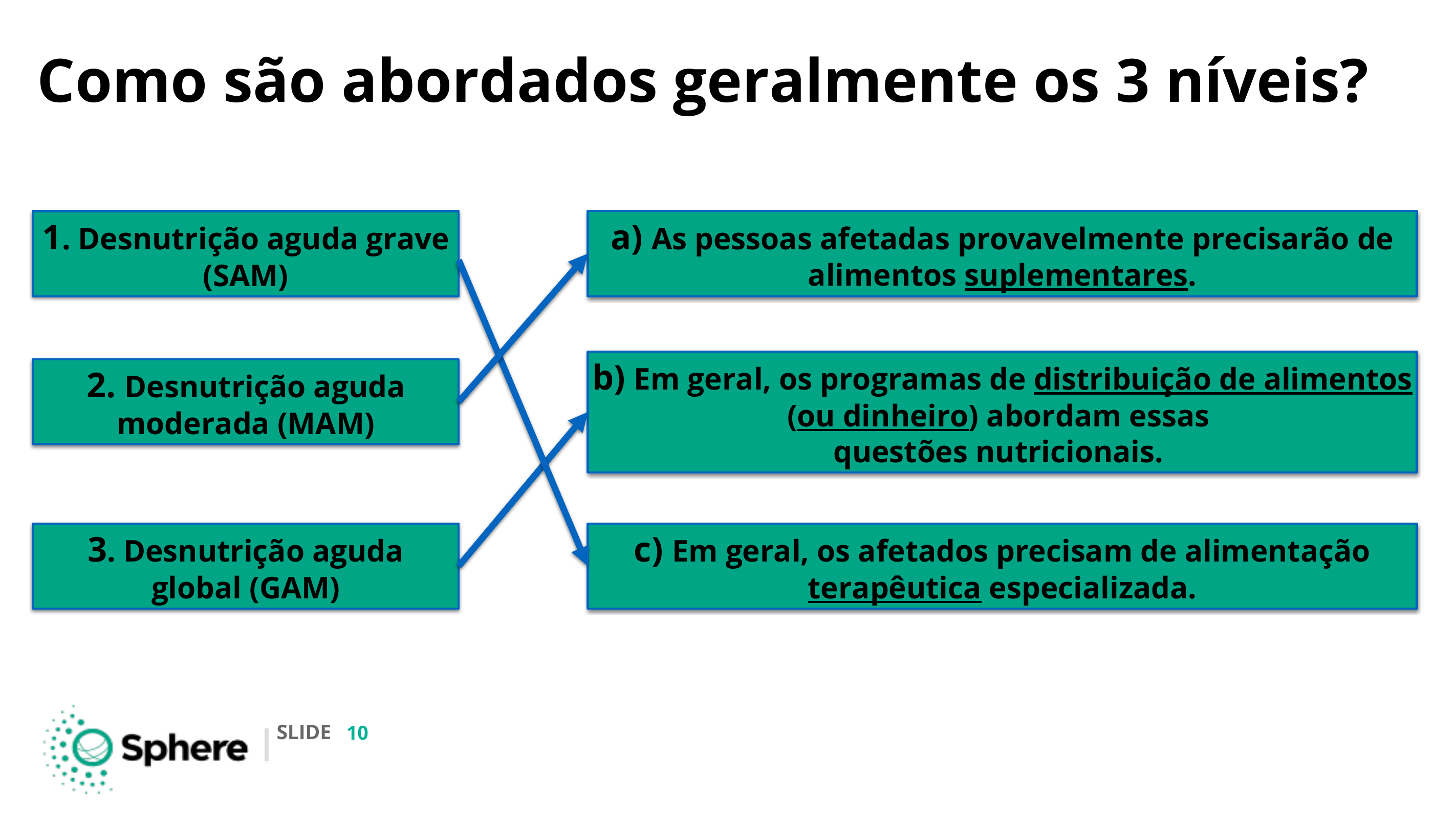

# Como são abordados geralmente os 3 níveis?
a) As pessoas afetadas provavelmente precisarão de alimentos suplementares.
1. Desnutrição aguda grave (SAM)
b) Em geral, os programas de distribuição de alimentos (ou dinheiro) abordam essas
questões nutricionais.
2. Desnutrição aguda moderada (MAM)
3. Desnutrição aguda global (GAM)
c) Em geral, os afetados precisam de alimentação terapêutica especializada.
10